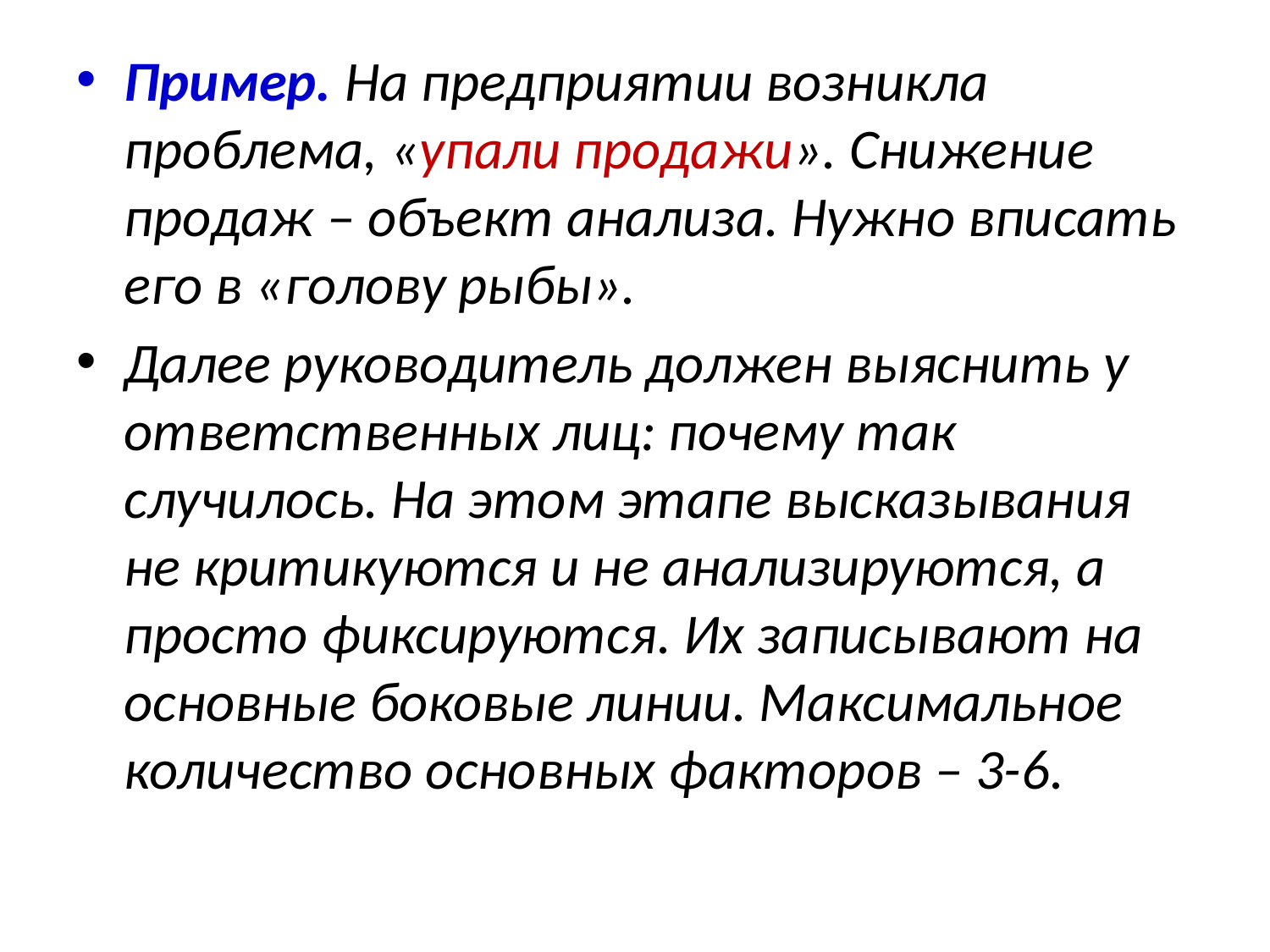

# Пример. На предприятии возникла проблема, «упали продажи». Снижение продаж – объект анализа. Нужно вписать его в «голову рыбы».
Далее руководитель должен выяснить у ответственных лиц: почему так случилось. На этом этапе высказывания не критикуются и не анализируются, а просто фиксируются. Их записывают на основные боковые линии. Максимальное количество основных факторов – 3-6.